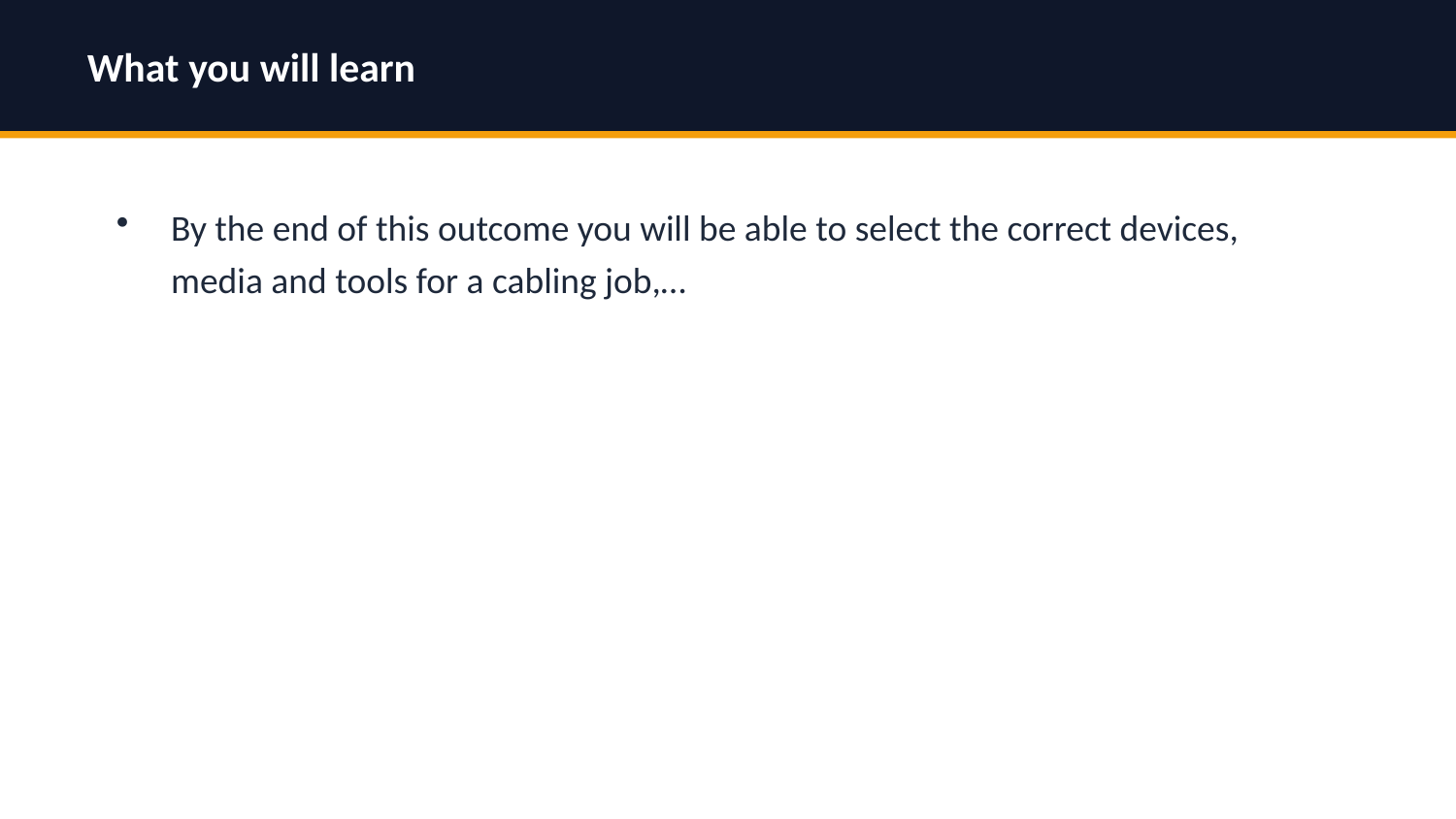

What you will learn

By the end of this outcome you will be able to select the correct devices, media and tools for a cabling job,…